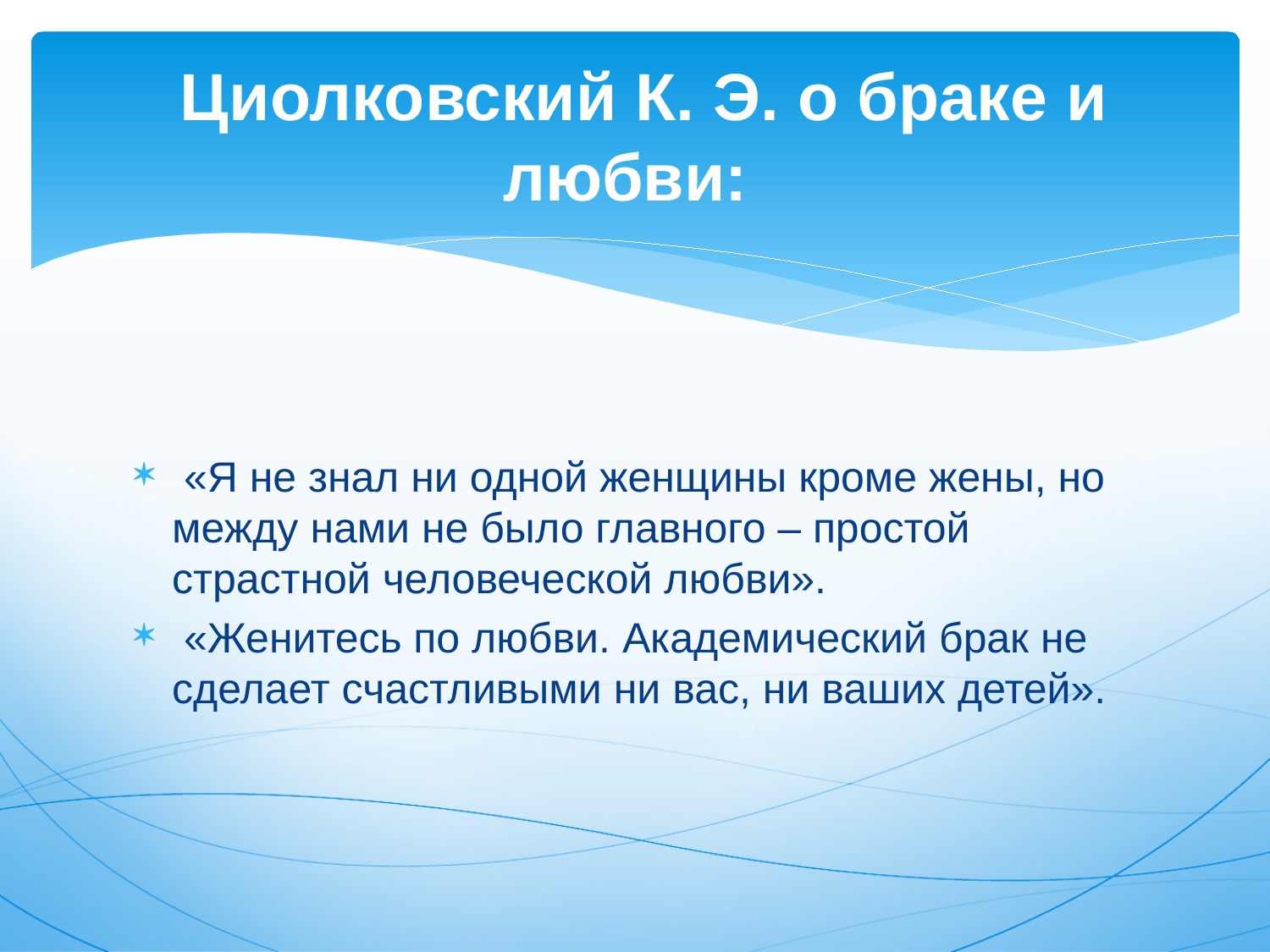

# Циолковский К. Э. о браке и любви:
 «Я не знал ни одной женщины кроме жены, но между нами не было главного – простой страстной человеческой любви».
 «Женитесь по любви. Академический брак не сделает счастливыми ни вас, ни ваших детей».